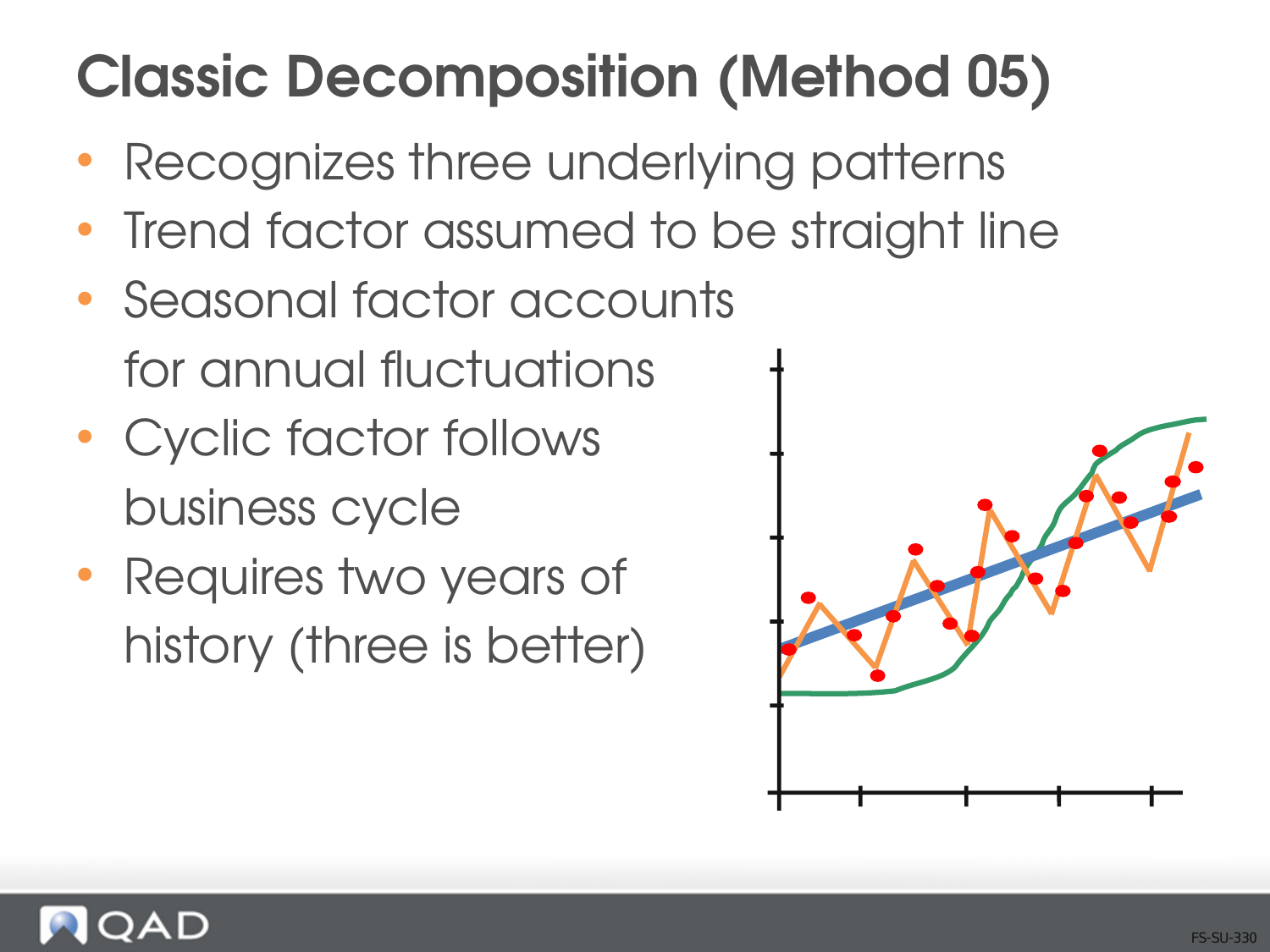

# Classic Decomposition (Method 05)
Recognizes three underlying patterns
Trend factor assumed to be straight line
Seasonal factor accounts
	for annual fluctuations
Cyclic factor follows
	business cycle
Requires two years of
	history (three is better)

FS-SU-330